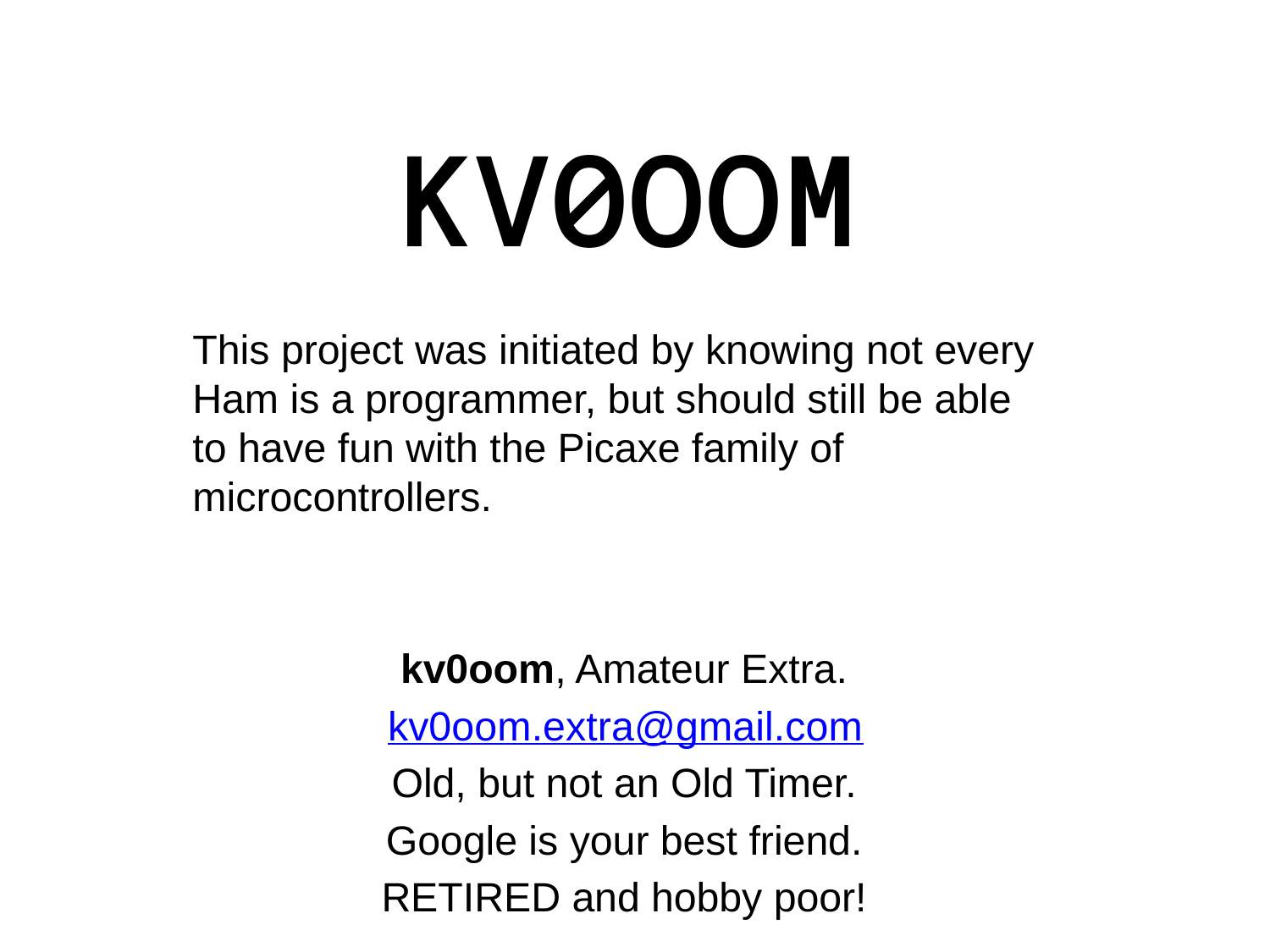

# KV0OOM
This project was initiated by knowing not every Ham is a programmer, but should still be able to have fun with the Picaxe family of microcontrollers.

kv0oom, Amateur Extra.
kv0oom.extra@gmail.com
Old, but not an Old Timer.
Google is your best friend.
RETIRED and hobby poor!